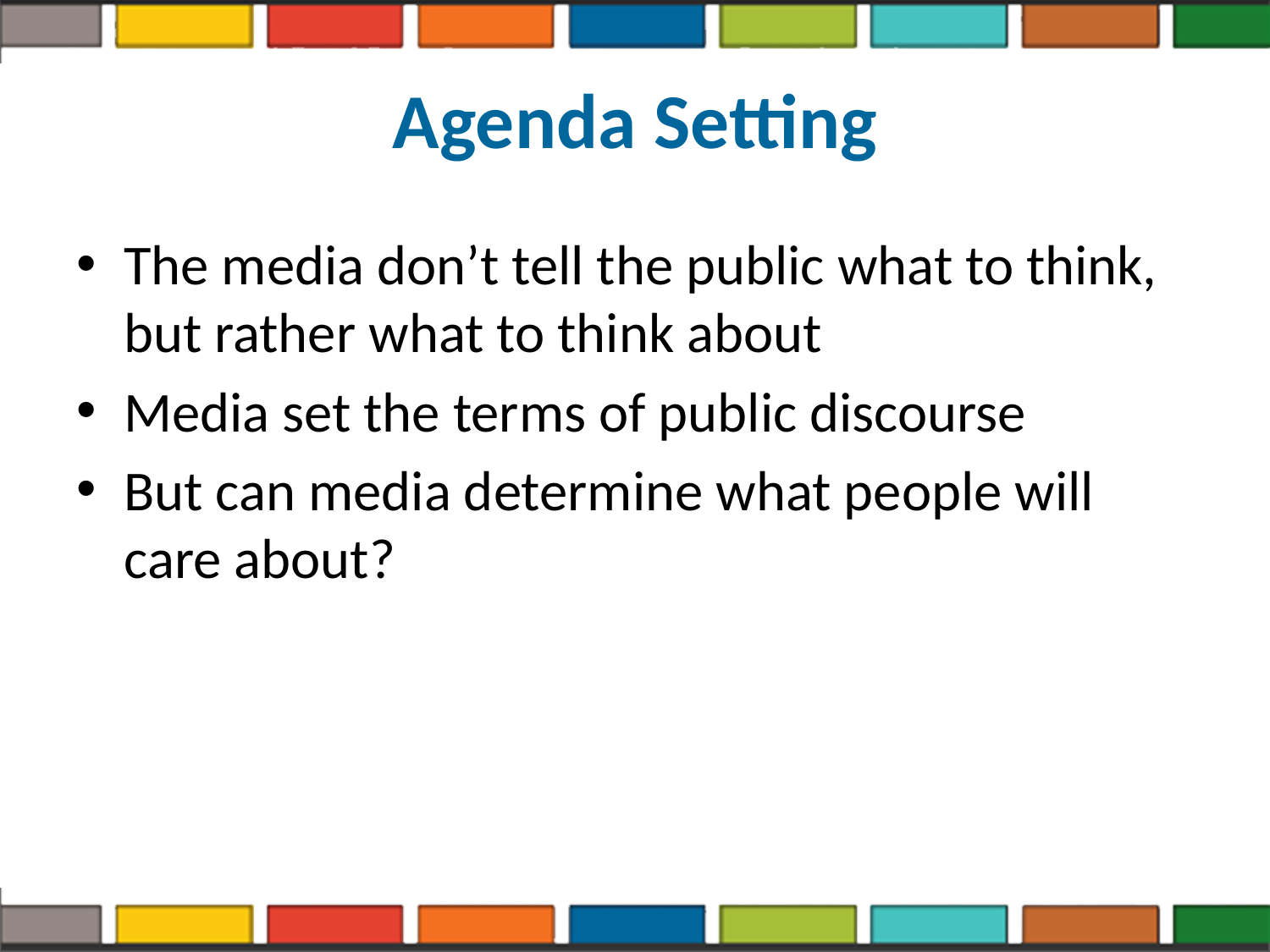

# Agenda Setting
The media don’t tell the public what to think, but rather what to think about
Media set the terms of public discourse
But can media determine what people will care about?